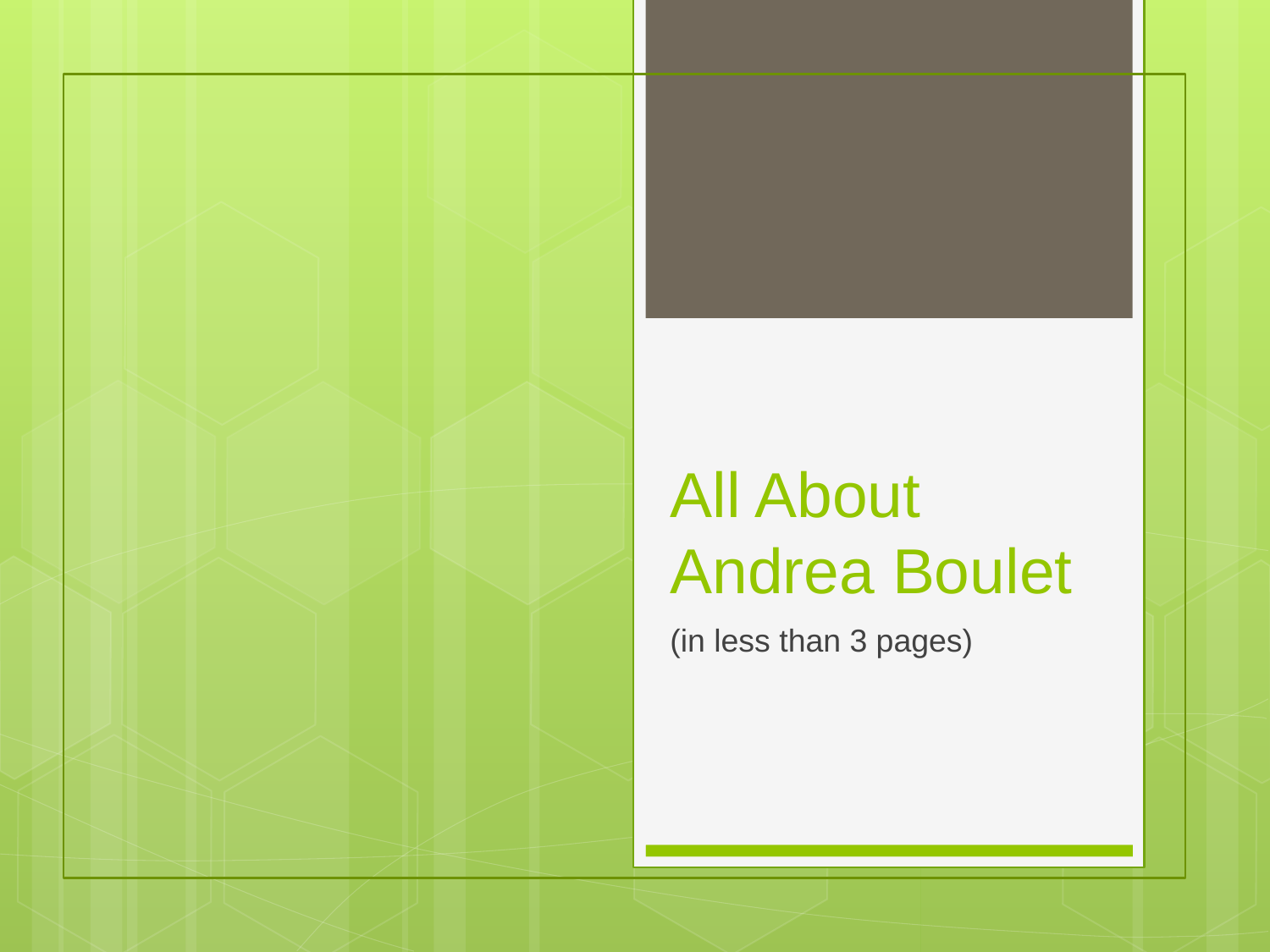

# All About Andrea Boulet
(in less than 3 pages)